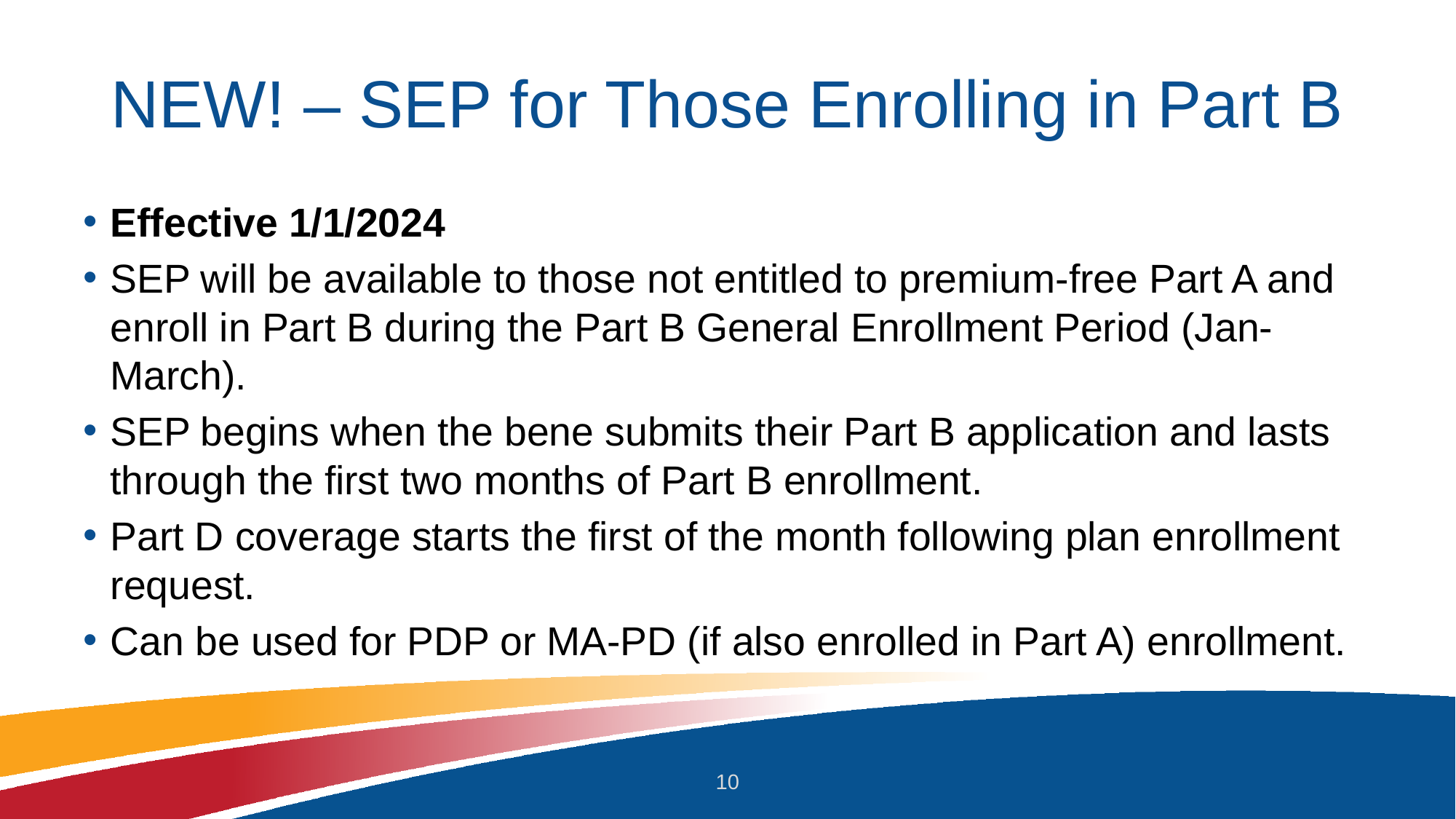

# NEW! – SEP for Those Enrolling in Part B
Effective 1/1/2024
SEP will be available to those not entitled to premium-free Part A and enroll in Part B during the Part B General Enrollment Period (Jan-March).
SEP begins when the bene submits their Part B application and lasts through the first two months of Part B enrollment.
Part D coverage starts the first of the month following plan enrollment request.
Can be used for PDP or MA-PD (if also enrolled in Part A) enrollment.
10